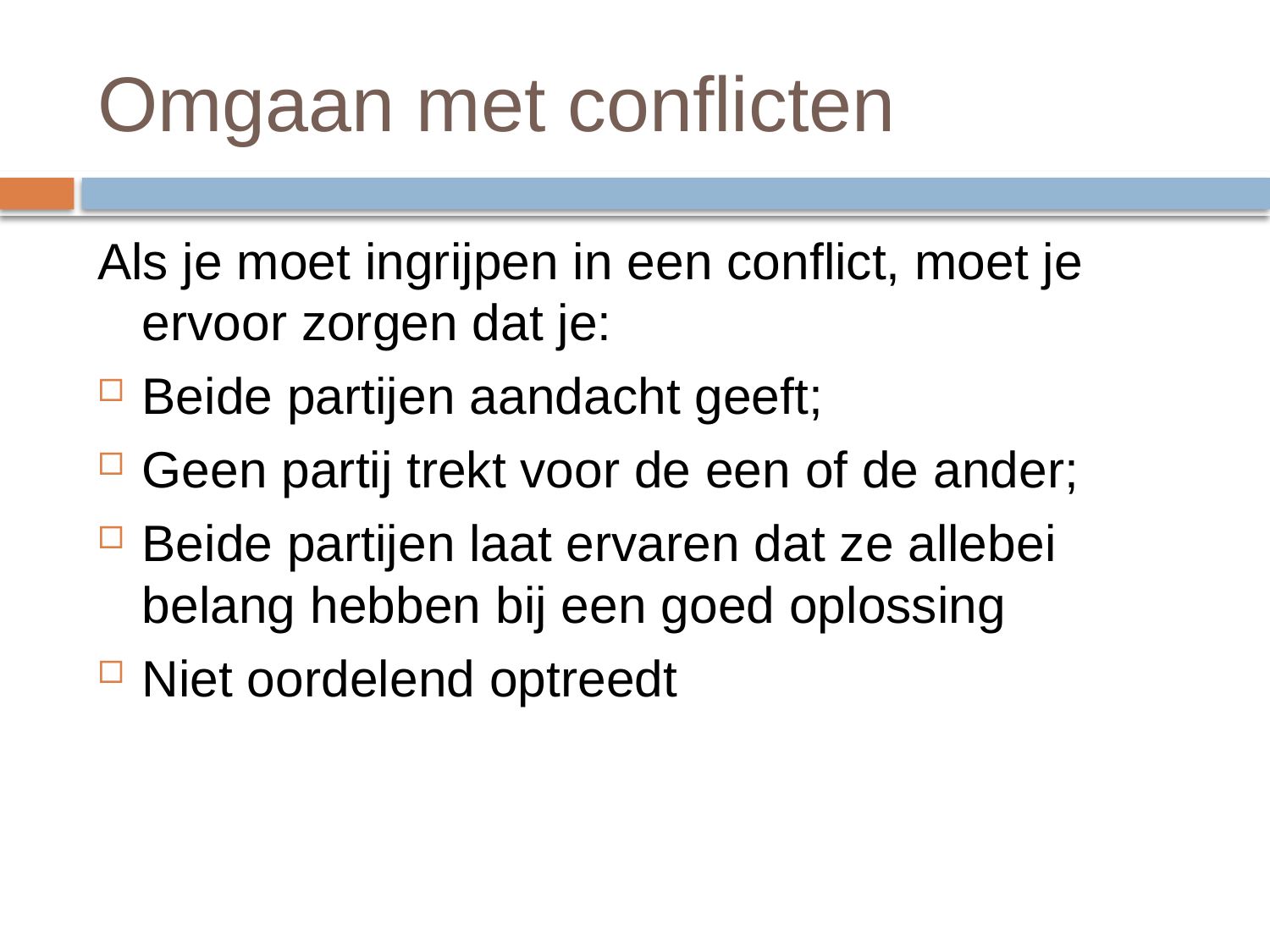

# Omgaan met conflicten
Als je moet ingrijpen in een conflict, moet je ervoor zorgen dat je:
Beide partijen aandacht geeft;
Geen partij trekt voor de een of de ander;
Beide partijen laat ervaren dat ze allebei belang hebben bij een goed oplossing
Niet oordelend optreedt